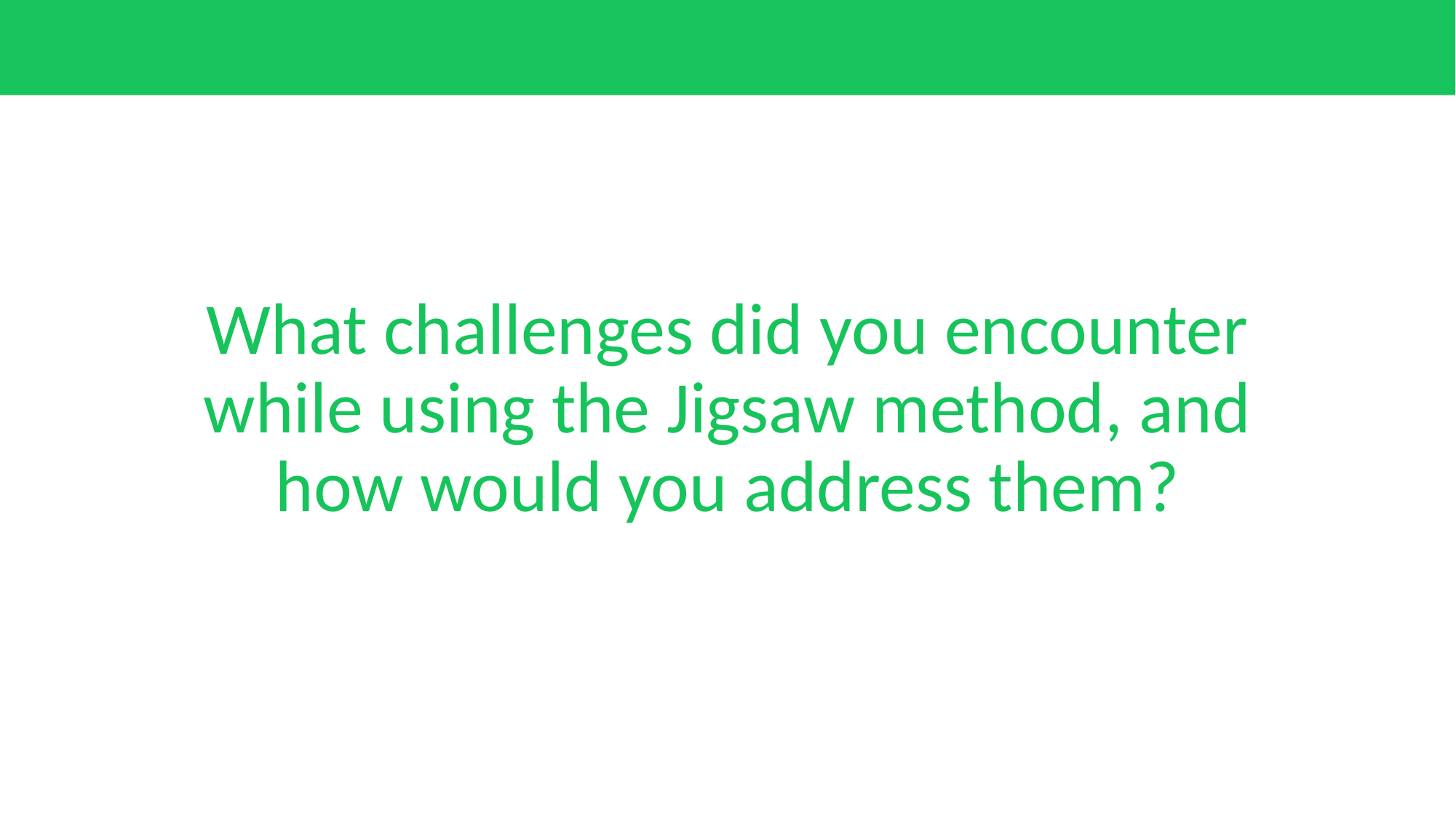

# What challenges did you encounter while using the Jigsaw method, and how would you address them?